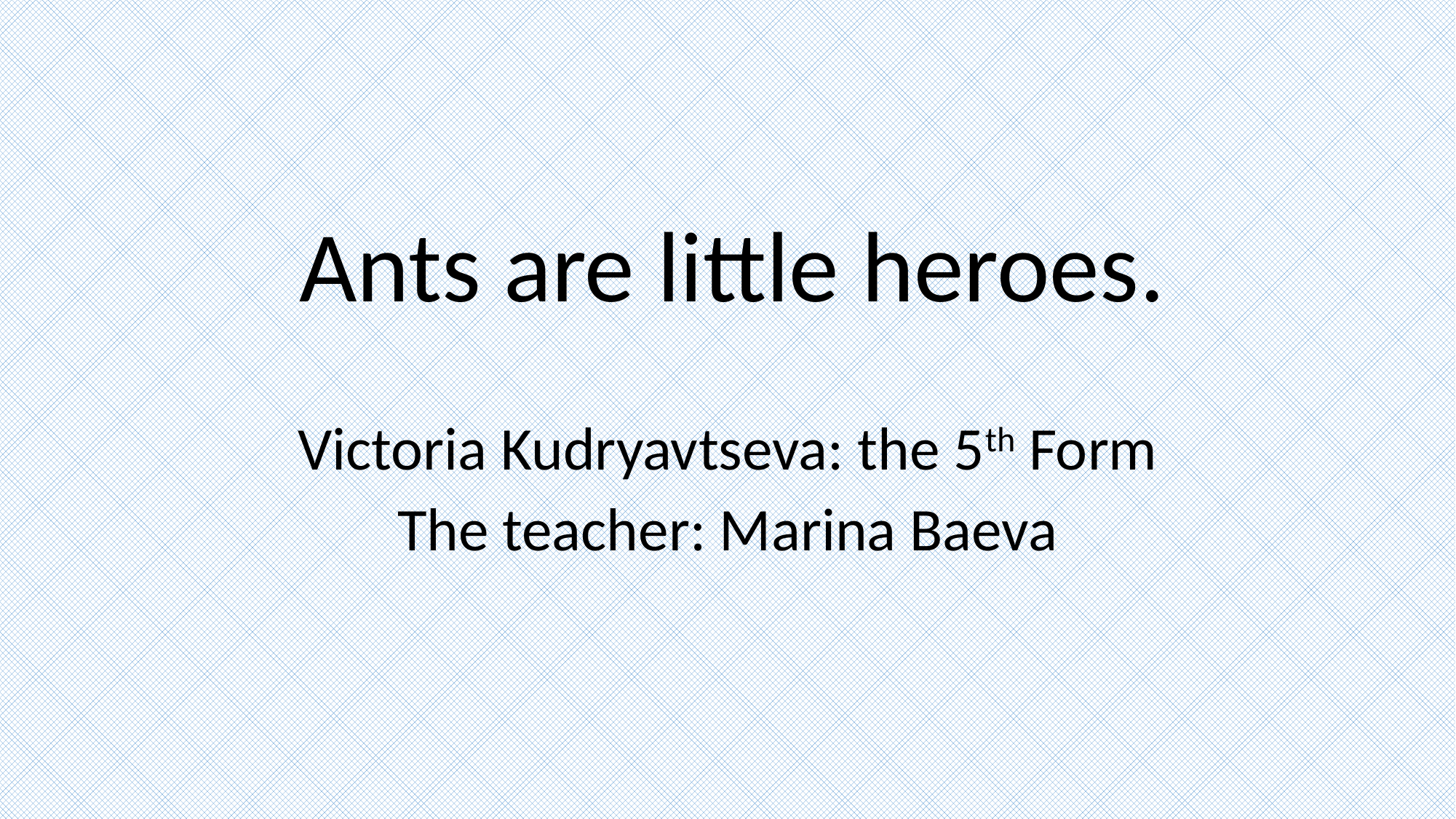

Ants are little heroes.
Victoria Kudryavtseva: the 5th Form
The teacher: Marina Baeva